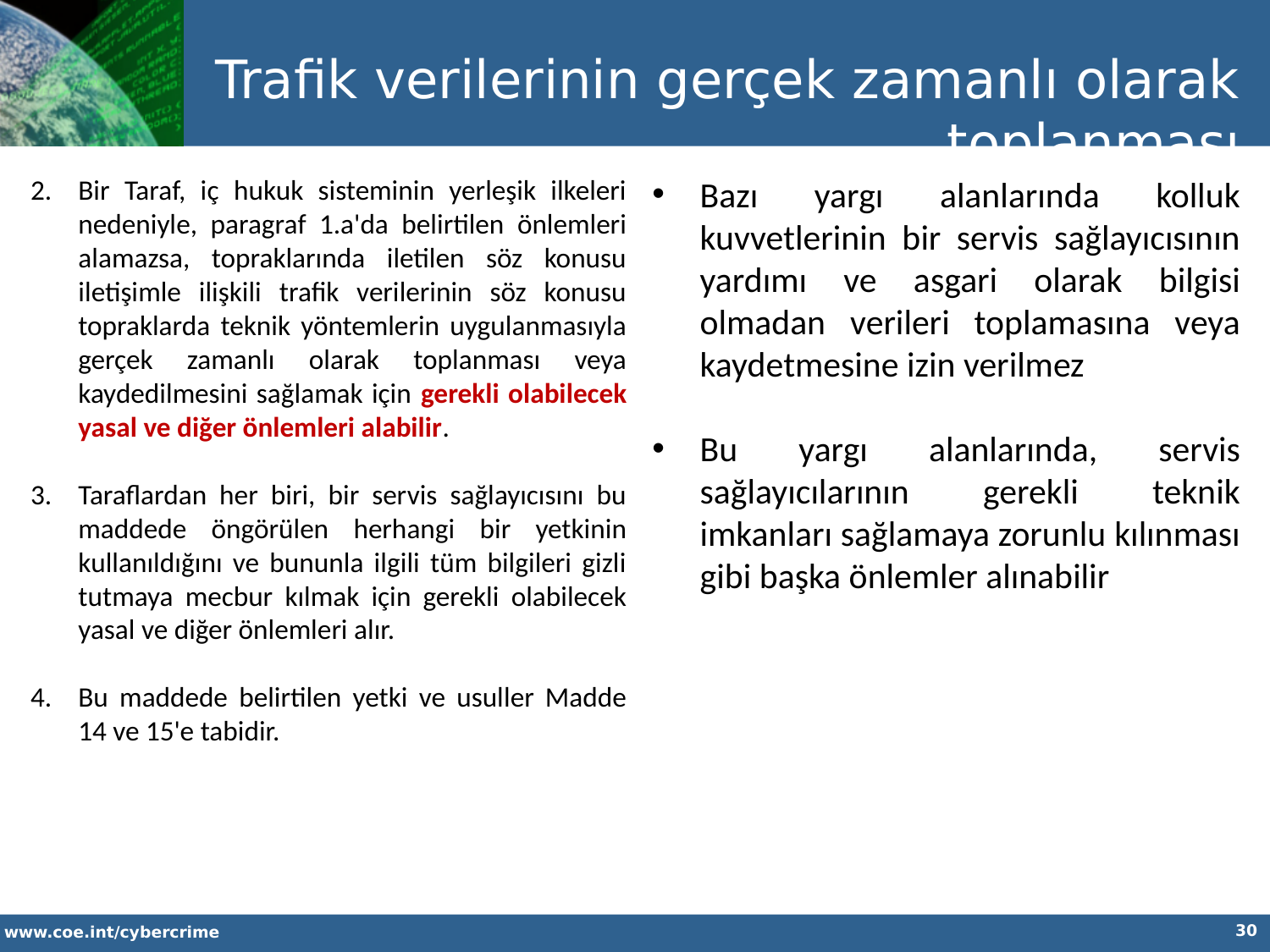

Trafik verilerinin gerçek zamanlı olarak toplanması
Bir Taraf, iç hukuk sisteminin yerleşik ilkeleri nedeniyle, paragraf 1.a'da belirtilen önlemleri alamazsa, topraklarında iletilen söz konusu iletişimle ilişkili trafik verilerinin söz konusu topraklarda teknik yöntemlerin uygulanmasıyla gerçek zamanlı olarak toplanması veya kaydedilmesini sağlamak için gerekli olabilecek yasal ve diğer önlemleri alabilir.

Taraflardan her biri, bir servis sağlayıcısını bu maddede öngörülen herhangi bir yetkinin kullanıldığını ve bununla ilgili tüm bilgileri gizli tutmaya mecbur kılmak için gerekli olabilecek yasal ve diğer önlemleri alır.

Bu maddede belirtilen yetki ve usuller Madde 14 ve 15'e tabidir.
Bazı yargı alanlarında kolluk kuvvetlerinin bir servis sağlayıcısının yardımı ve asgari olarak bilgisi olmadan verileri toplamasına veya kaydetmesine izin verilmez

Bu yargı alanlarında, servis sağlayıcılarının gerekli teknik imkanları sağlamaya zorunlu kılınması gibi başka önlemler alınabilir